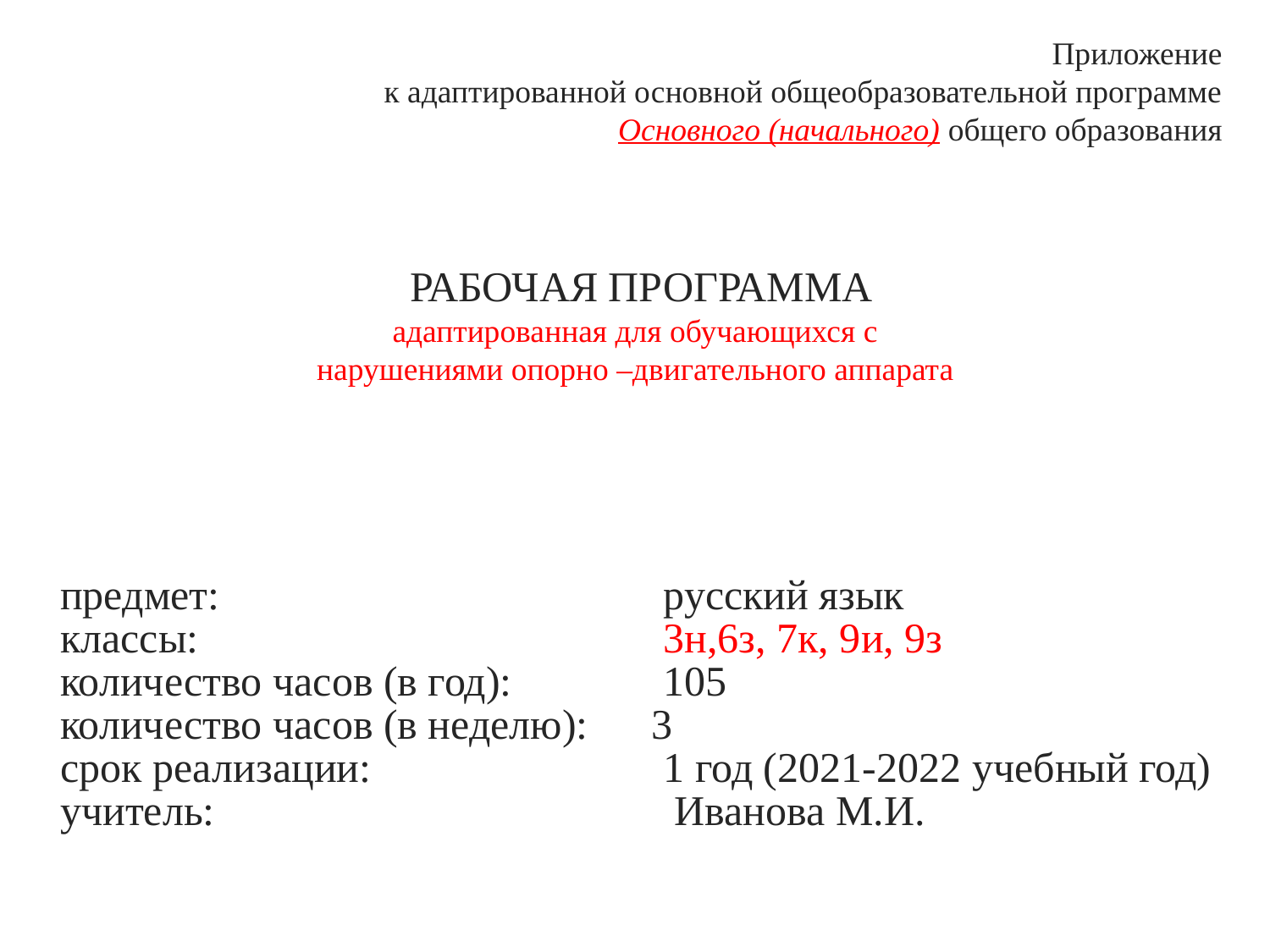

Приложение
к адаптированной основной общеобразовательной программе
Основного (начального) общего образования

РАБОЧАЯ ПРОГРАММА
адаптированная для обучающихся с
нарушениями опорно –двигательного аппарата

предмет:		                     русский язык
классы: 			         3н,6з, 7к, 9и, 9з
количество часов (в год):	         105
количество часов (в неделю):      3
срок реализации:		         1 год (2021-2022 учебный год)
учитель:			          Иванова М.И.